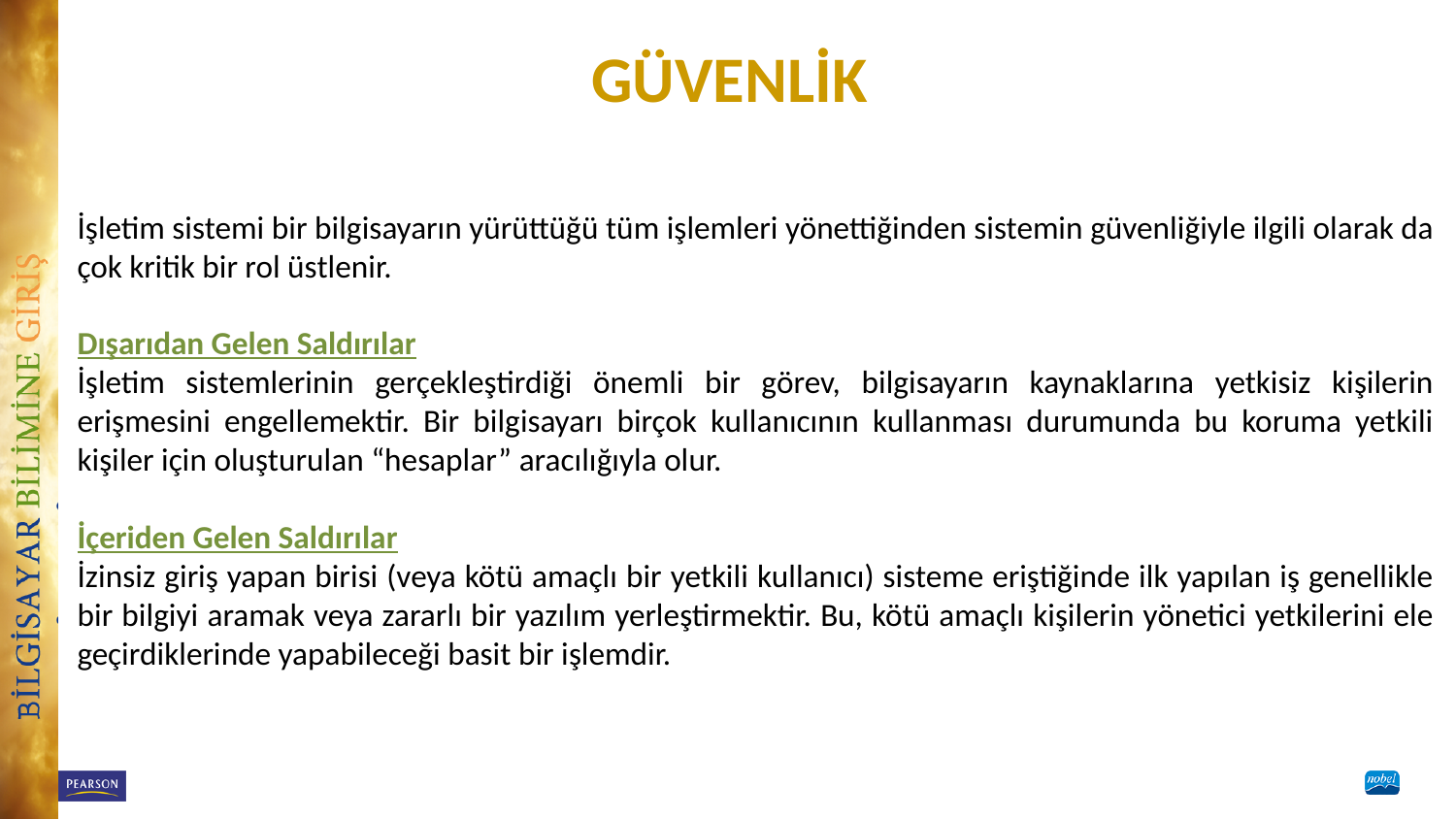

# GÜVENLİK
İşletim sistemi bir bilgisayarın yürüttüğü tüm işlemleri yönettiğinden sistemin güvenliğiyle ilgili olarak da çok kritik bir rol üstlenir.

Dışarıdan Gelen Saldırılar
İşletim sistemlerinin gerçekleştirdiği önemli bir görev, bilgisayarın kaynaklarına yetkisiz kişilerin erişmesini engellemektir. Bir bilgisayarı birçok kullanıcının kullanması durumunda bu koruma yetkili kişiler için oluşturulan “hesaplar” aracılığıyla olur.

İçeriden Gelen Saldırılar
İzinsiz giriş yapan birisi (veya kötü amaçlı bir yetkili kullanıcı) sisteme eriştiğinde ilk yapılan iş genellikle bir bilgiyi aramak veya zararlı bir yazılım yerleştirmektir. Bu, kötü amaçlı kişilerin yönetici yetkilerini ele geçirdiklerinde yapabileceği basit bir işlemdir.